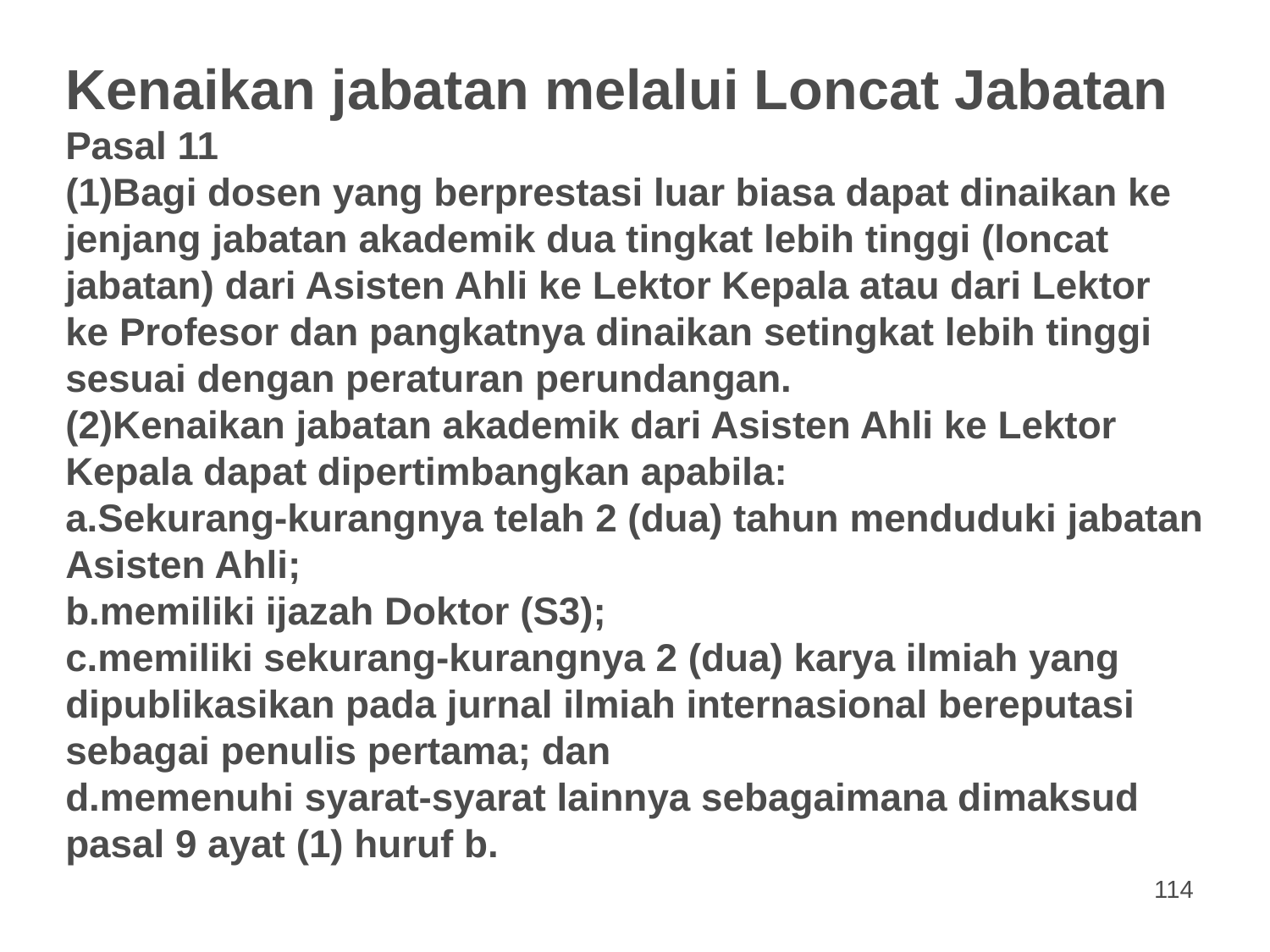

Kenaikan jabatan melalui Loncat Jabatan
Pasal 11
(1)Bagi dosen yang berprestasi luar biasa dapat dinaikan ke jenjang jabatan akademik dua tingkat lebih tinggi (loncat jabatan) dari Asisten Ahli ke Lektor Kepala atau dari Lektor ke Profesor dan pangkatnya dinaikan setingkat lebih tinggi sesuai dengan peraturan perundangan.
(2)Kenaikan jabatan akademik dari Asisten Ahli ke Lektor Kepala dapat dipertimbangkan apabila:
a.Sekurang-kurangnya telah 2 (dua) tahun menduduki jabatan Asisten Ahli;
b.memiliki ijazah Doktor (S3);
c.memiliki sekurang-kurangnya 2 (dua) karya ilmiah yang dipublikasikan pada jurnal ilmiah internasional bereputasi sebagai penulis pertama; dan
d.memenuhi syarat-syarat lainnya sebagaimana dimaksud pasal 9 ayat (1) huruf b.
114